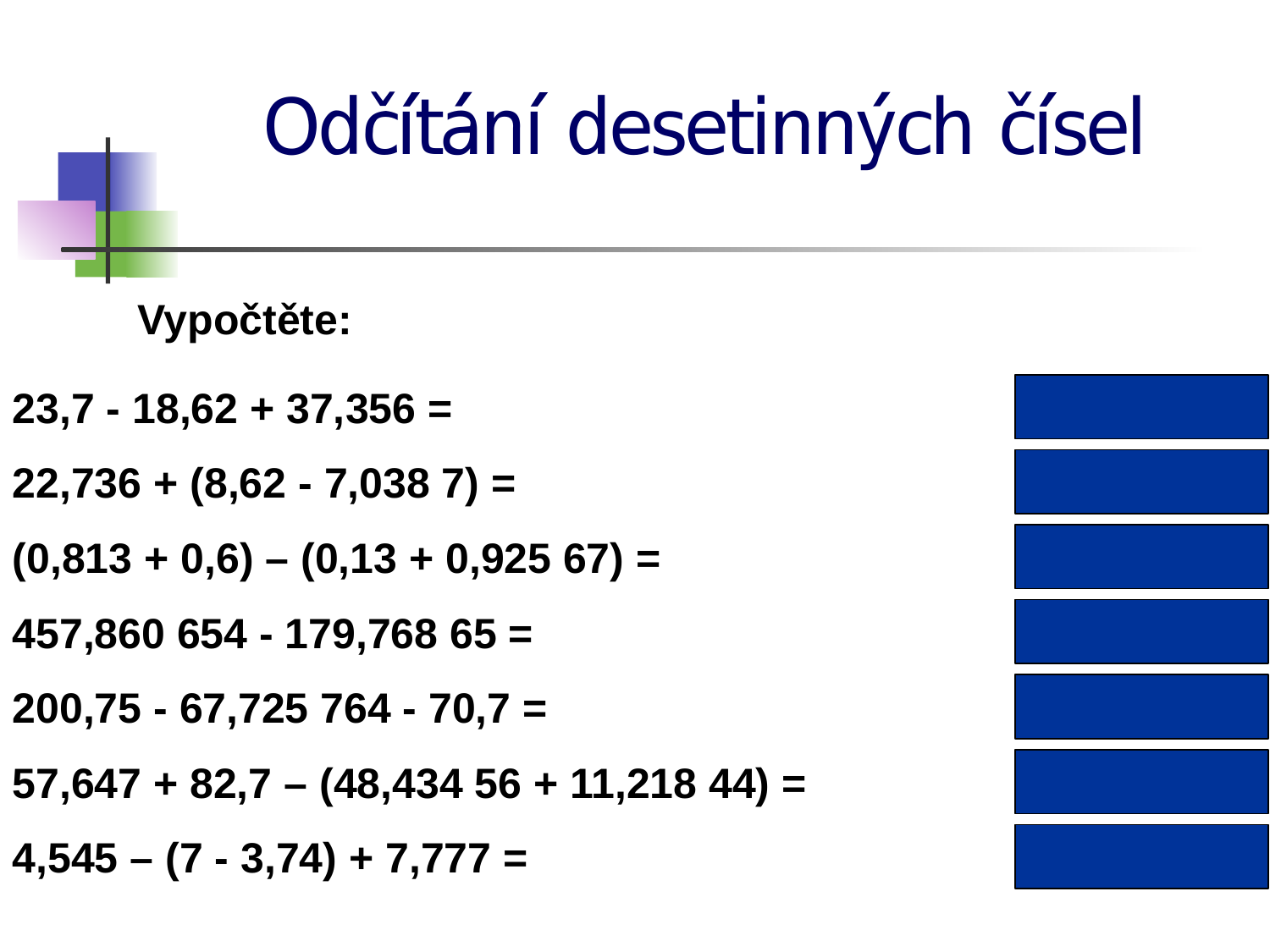

# Odčítání desetinných čísel
Vypočtěte:

23,7 - 18,62 + 37,356 =
42,436

22,736 + (8,62 - 7,038 7) =
24,317 3

(0,813 + 0,6) – (0,13 + 0,925 67) =
0,357 33
457,860 654 - 179,768 65 =
278,092 004

200,75 - 67,725 764 - 70,7 =

62,324 236
57,647 + 82,7 – (48,434 56 + 11,218 44) =

80,694
4,545 – (7 - 3,74) + 7,777 =

9,062